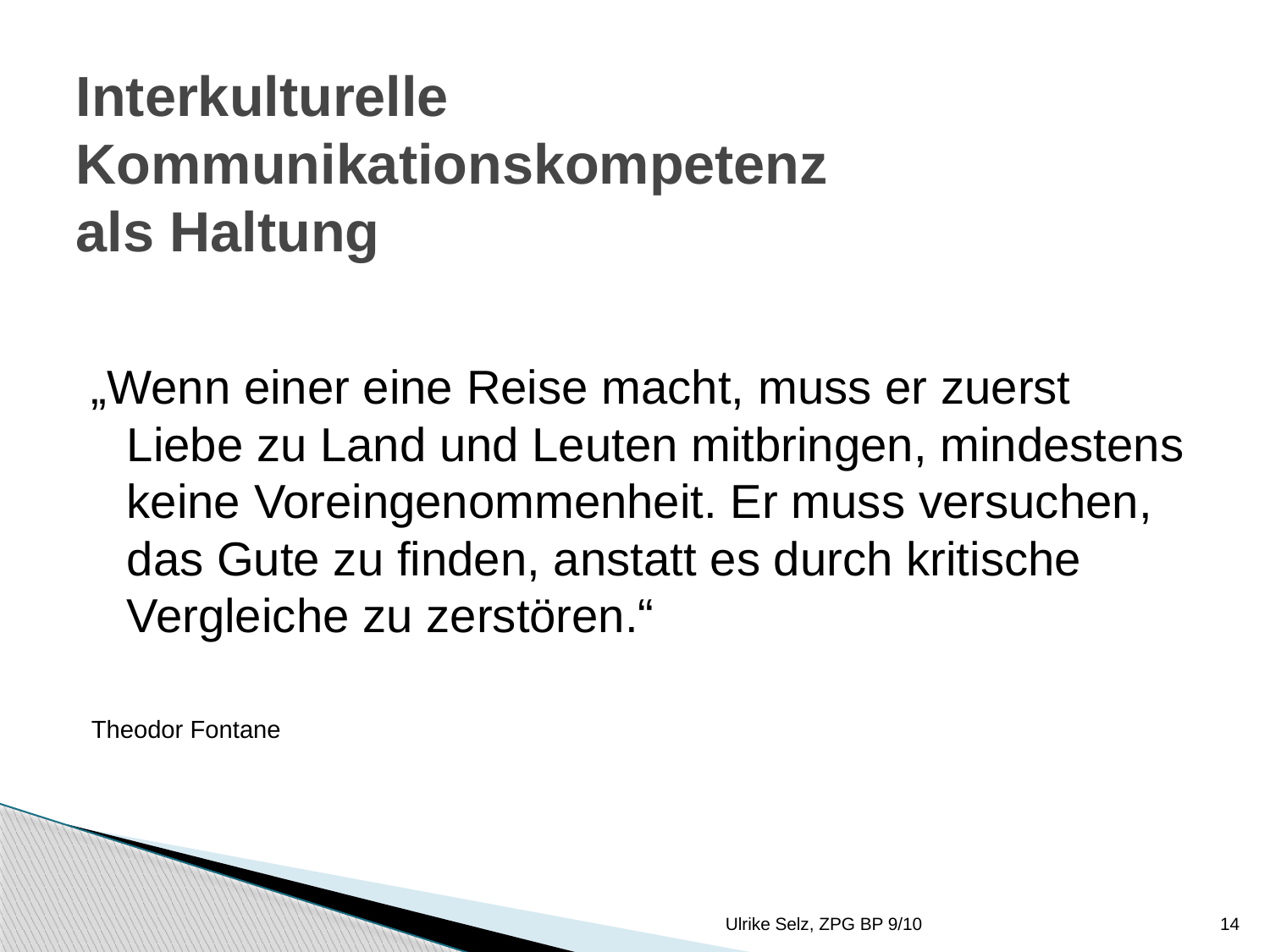

# Interkulturelle Kommunikationskompetenz als Haltung

„Wenn einer eine Reise macht, muss er zuerst Liebe zu Land und Leuten mitbringen, mindestens keine Voreingenommenheit. Er muss versuchen, das Gute zu finden, anstatt es durch kritische Vergleiche zu zerstören.“

Theodor Fontane

Ulrike Selz, ZPG BP 9/10
14